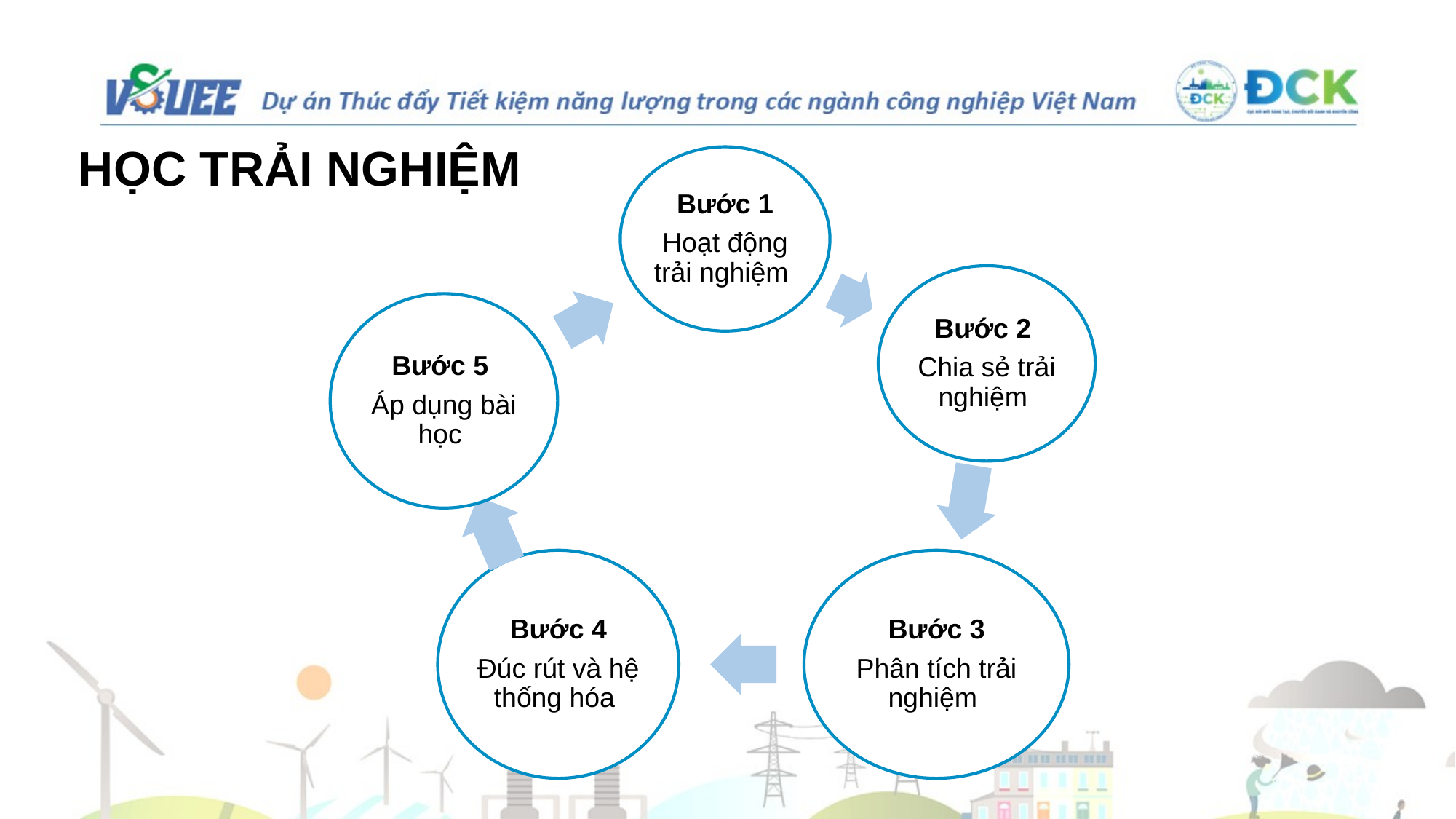

# HỌC TRẢI NGHIỆM
Bước 1
Hoạt động trải nghiệm

Bước 2
Chia sẻ trải nghiệm

Bước 3
Phân tích trải nghiệm

Bước 4
Đúc rút và hệ thống hóa

Bước 5
Áp dụng bài học